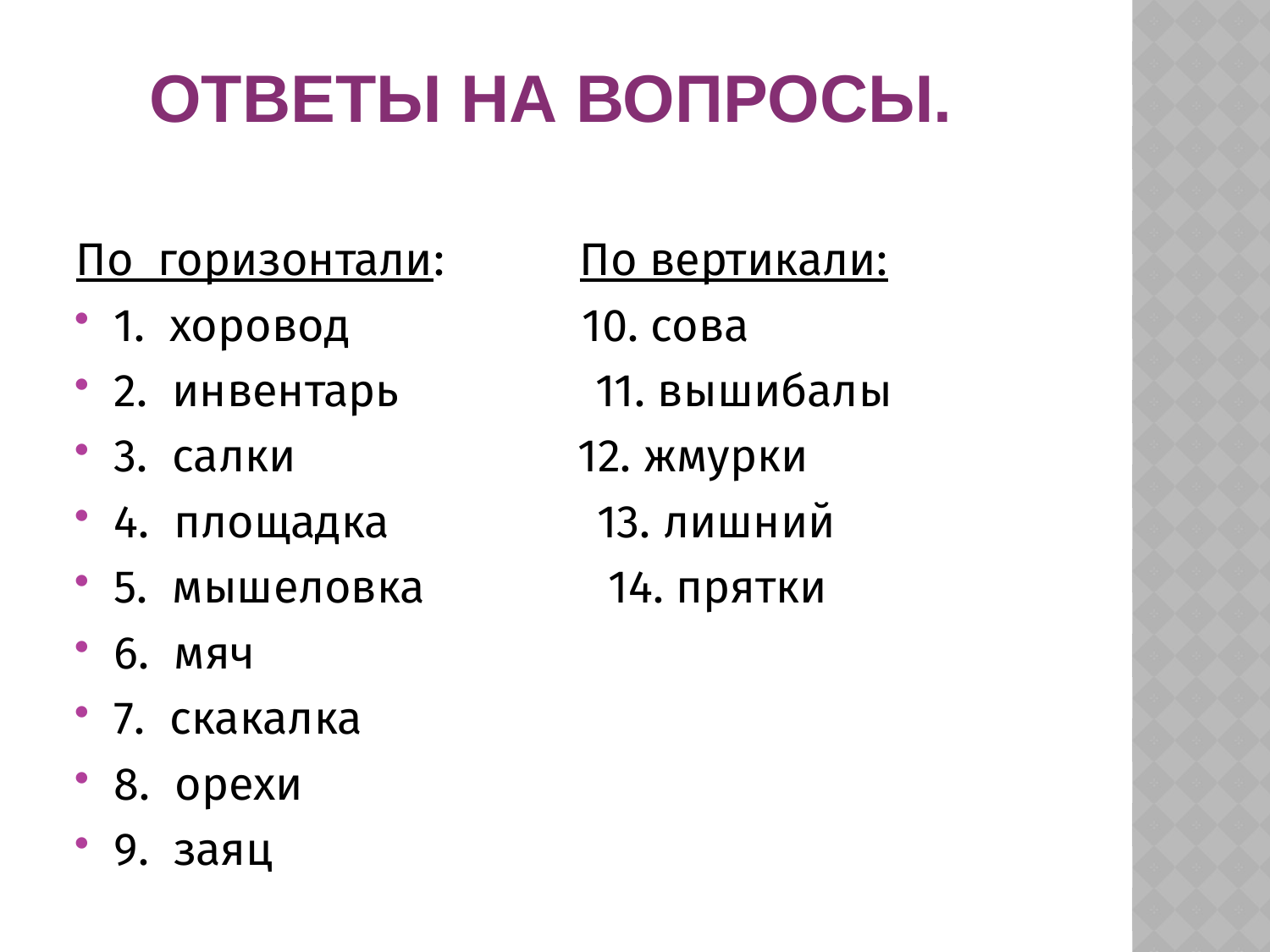

# Ответы на вопросы.
По  горизонтали:           По вертикали:
1.  хоровод                   10. сова
2.  инвентарь                11. вышибалы
3.  салки                       12. жмурки
4.  площадка                 13. лишний
5.  мышеловка               14. прятки
6.  мяч
7.  скакалка
8.  орехи
9.  заяц